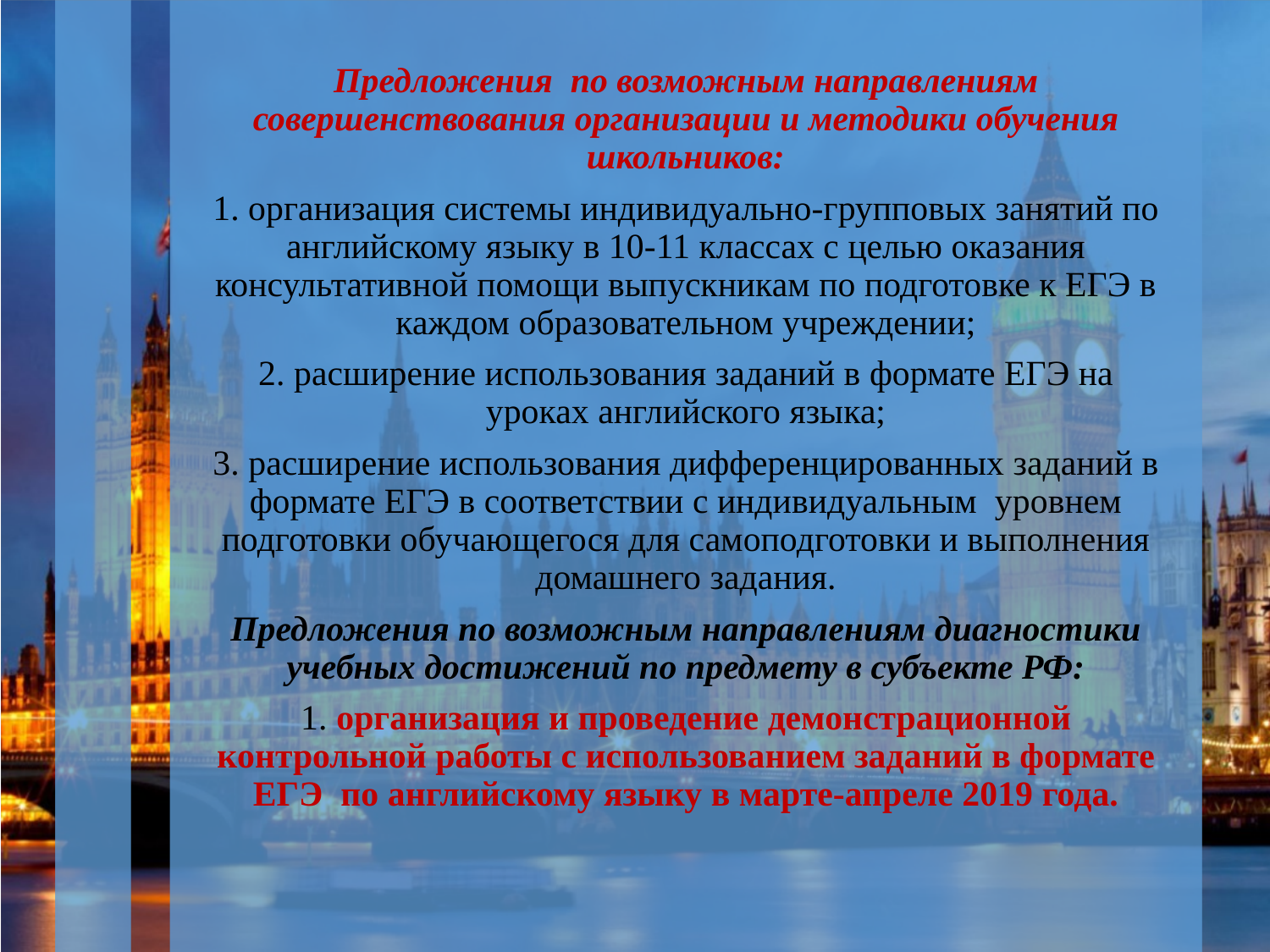

Предложения  по возможным направлениям совершенствования организации и методики обучения школьников:
1. организация системы индивидуально-групповых занятий по английскому языку в 10-11 классах с целью оказания консультативной помощи выпускникам по подготовке к ЕГЭ в каждом образовательном учреждении;
2. расширение использования заданий в формате ЕГЭ на уроках английского языка;
3. расширение использования дифференцированных заданий в формате ЕГЭ в соответствии с индивидуальным  уровнем подготовки обучающегося для самоподготовки и выполнения домашнего задания.
Предложения по возможным направлениям диагностики учебных достижений по предмету в субъекте РФ:
1. организация и проведение демонстрационной контрольной работы с использованием заданий в формате ЕГЭ  по английскому языку в марте-апреле 2019 года.